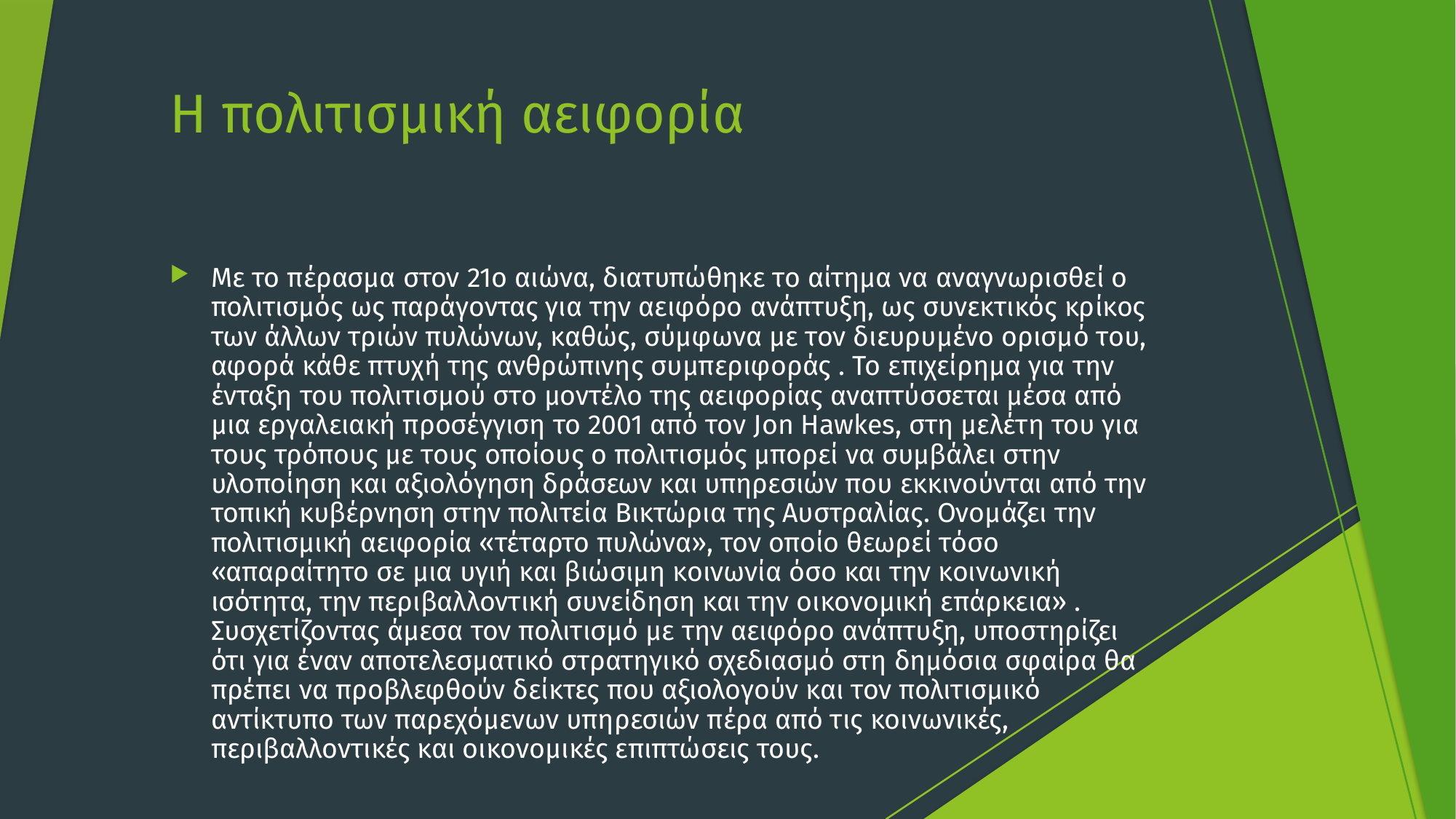

# Η πολιτισμική αειφορία
Με το πέρασμα στον 21ο αιώνα, διατυπώθηκε το αίτημα να αναγνωρισθεί ο πολιτισμός ως παράγοντας για την αειφόρο ανάπτυξη, ως συνεκτικός κρίκος των άλλων τριών πυλώνων, καθώς, σύμφωνα με τον διευρυμένο ορισμό του, αφορά κάθε πτυχή της ανθρώπινης συμπεριφοράς . Το επιχείρημα για την ένταξη του πολιτισμού στο μοντέλο της αειφορίας αναπτύσσεται μέσα από μια εργαλειακή προσέγγιση το 2001 από τον Jon Hawkes, στη μελέτη του για τους τρόπους με τους οποίους ο πολιτισμός μπορεί να συμβάλει στην υλοποίηση και αξιολόγηση δράσεων και υπηρεσιών που εκκινούνται από την τοπική κυβέρνηση στην πολιτεία Βικτώρια της Αυστραλίας. Ονομάζει την πολιτισμική αειφορία «τέταρτο πυλώνα», τον οποίο θεωρεί τόσο «απαραίτητο σε μια υγιή και βιώσιμη κοινωνία όσο και την κοινωνική ισότητα, την περιβαλλοντική συνείδηση και την οικονομική επάρκεια» . Συσχετίζοντας άμεσα τον πολιτισμό με την αειφόρο ανάπτυξη, υποστηρίζει ότι για έναν αποτελεσματικό στρατηγικό σχεδιασμό στη δημόσια σφαίρα θα πρέπει να προβλεφθούν δείκτες που αξιολογούν και τον πολιτισμικό αντίκτυπο των παρεχόμενων υπηρεσιών πέρα από τις κοινωνικές, περιβαλλοντικές και οικονομικές επιπτώσεις τους.